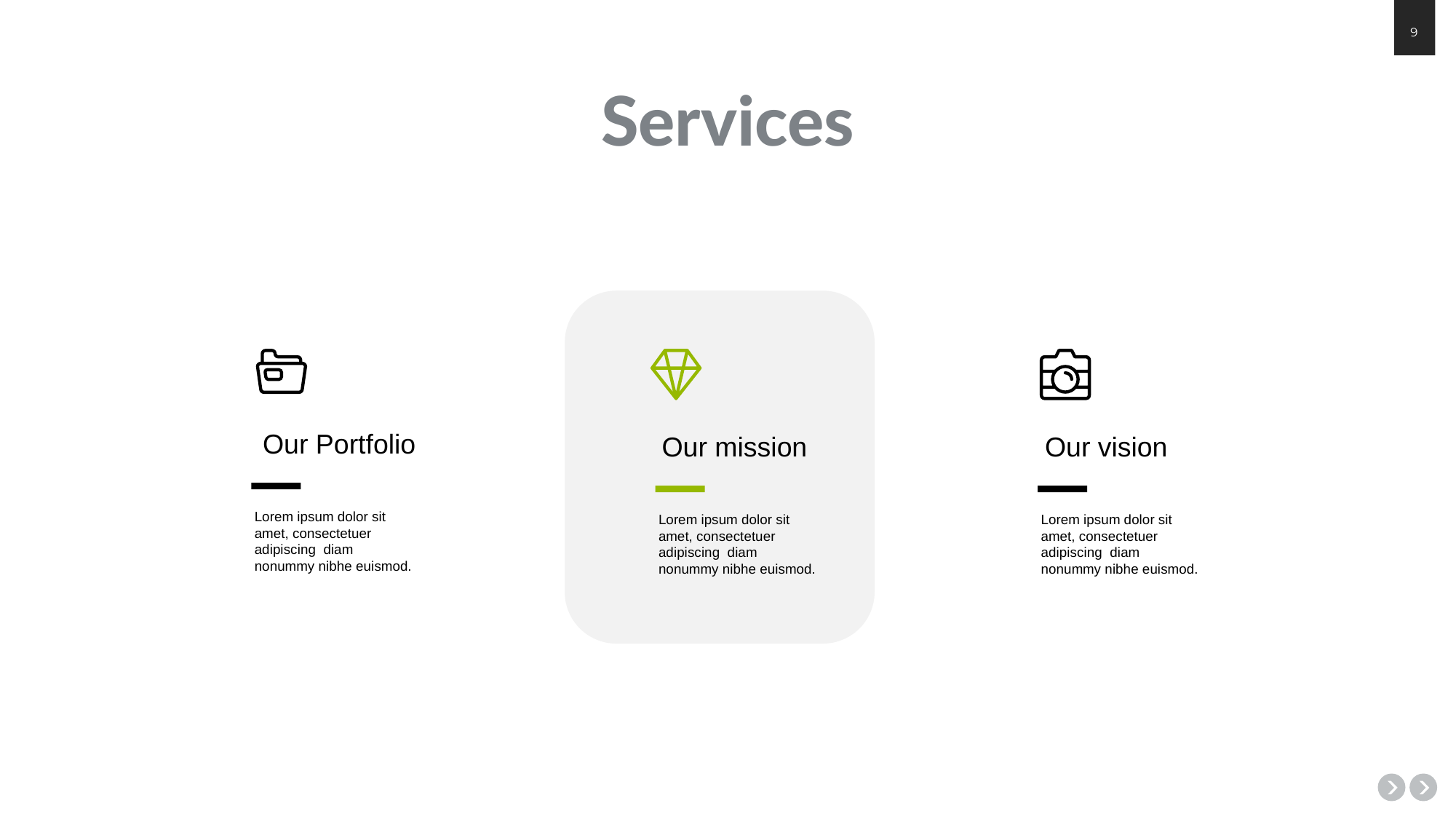

Services

Our mission

Lorem ipsum dolor sit amet, consectetuer adipiscing  diam nonummy nibhe euismod.

Our Portfolio
Our vision

Lorem ipsum dolor sit amet, consectetuer adipiscing  diam nonummy nibhe euismod.
Lorem ipsum dolor sit amet, consectetuer adipiscing  diam nonummy nibhe euismod.